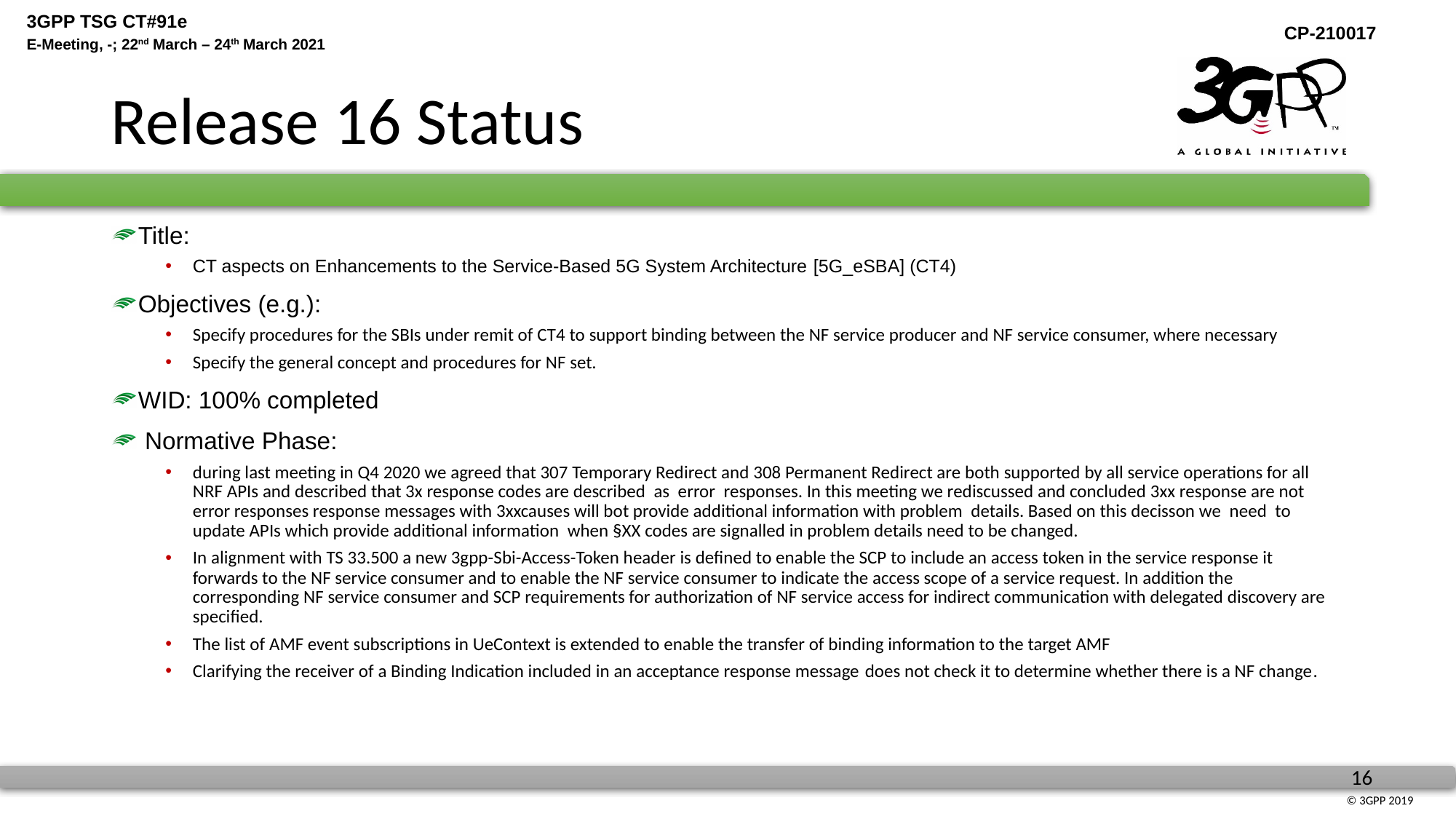

# Release 16 Status
Title:
CT aspects on Enhancements to the Service-Based 5G System Architecture [5G_eSBA] (CT4)
Objectives (e.g.):
Specify procedures for the SBIs under remit of CT4 to support binding between the NF service producer and NF service consumer, where necessary
Specify the general concept and procedures for NF set.
WID: 100% completed
 Normative Phase:
during last meeting in Q4 2020 we agreed that 307 Temporary Redirect and 308 Permanent Redirect are both supported by all service operations for all NRF APIs and described that 3x response codes are described  as  error  responses. In this meeting we rediscussed and concluded 3xx response are not error responses response messages with 3xxcauses will bot provide additional information with problem  details. Based on this decisson we  need  to update APIs which provide additional information  when §XX codes are signalled in problem details need to be changed.
In alignment with TS 33.500 a new 3gpp-Sbi-Access-Token header is defined to enable the SCP to include an access token in the service response it forwards to the NF service consumer and to enable the NF service consumer to indicate the access scope of a service request. In addition the corresponding NF service consumer and SCP requirements for authorization of NF service access for indirect communication with delegated discovery are specified.
The list of AMF event subscriptions in UeContext is extended to enable the transfer of binding information to the target AMF
Clarifying the receiver of a Binding Indication included in an acceptance response message does not check it to determine whether there is a NF change.